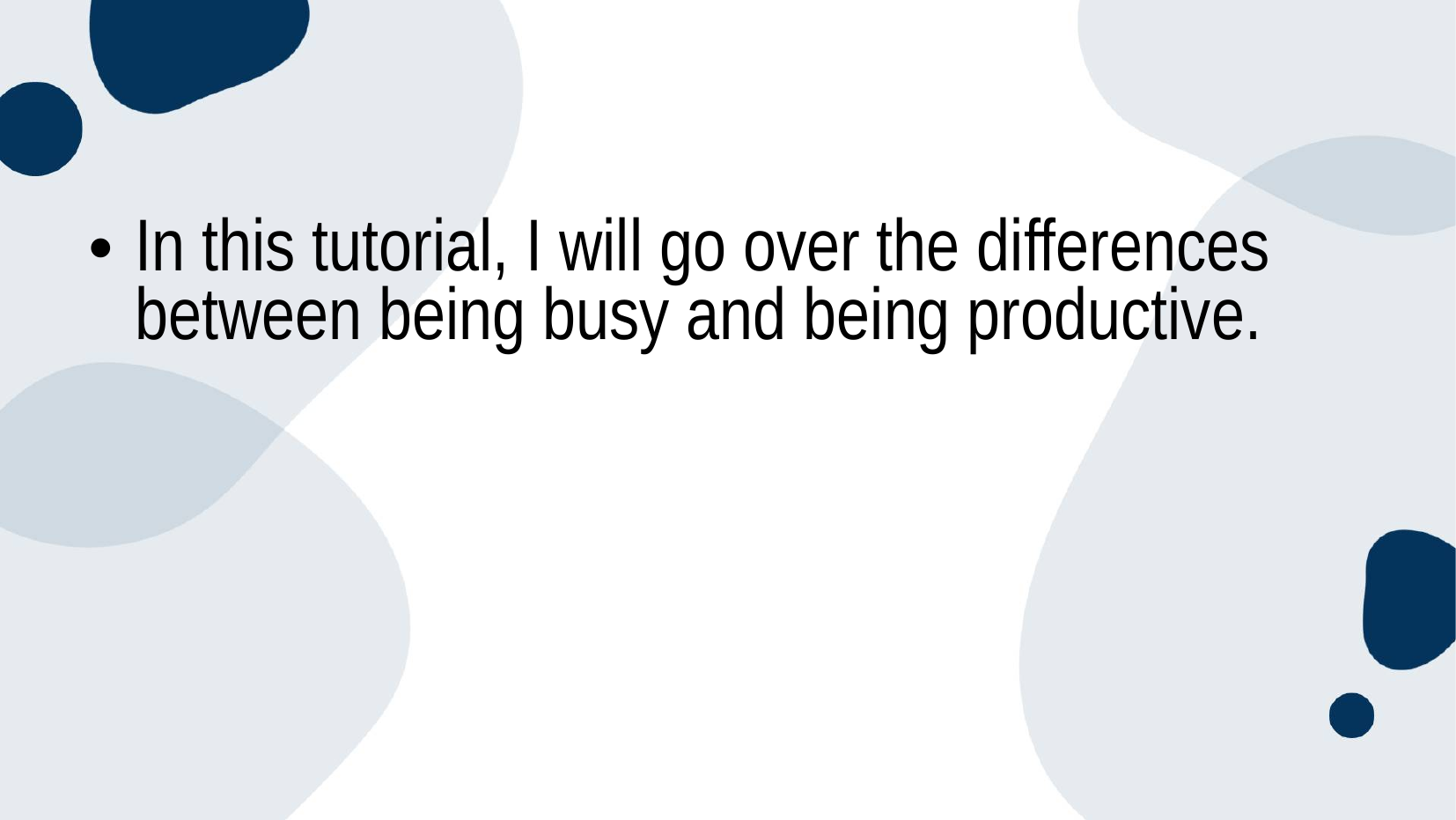

In this tutorial, I will go over the differences between being busy and being productive.